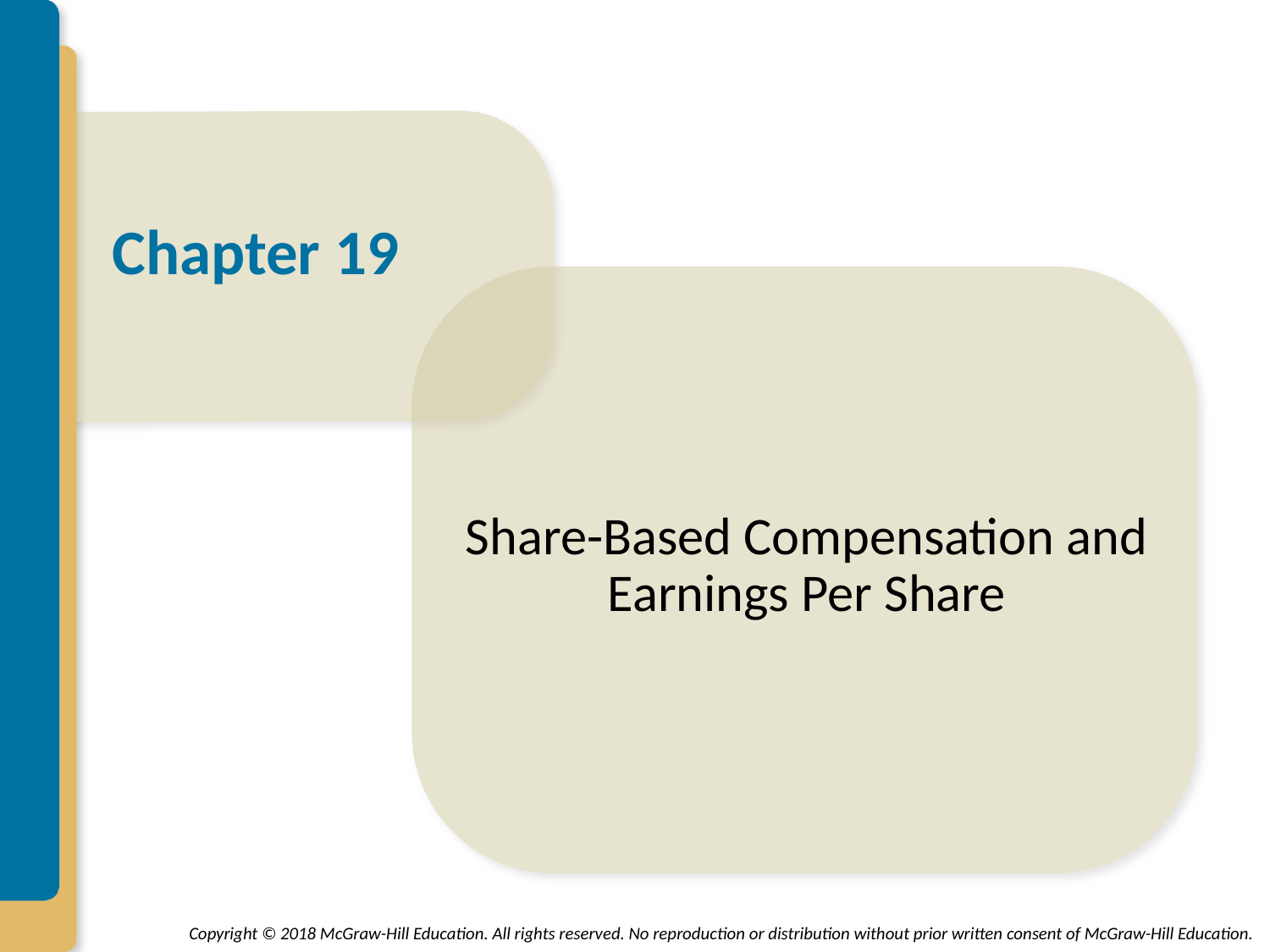

# Chapter 19
Share-Based Compensation and Earnings Per Share